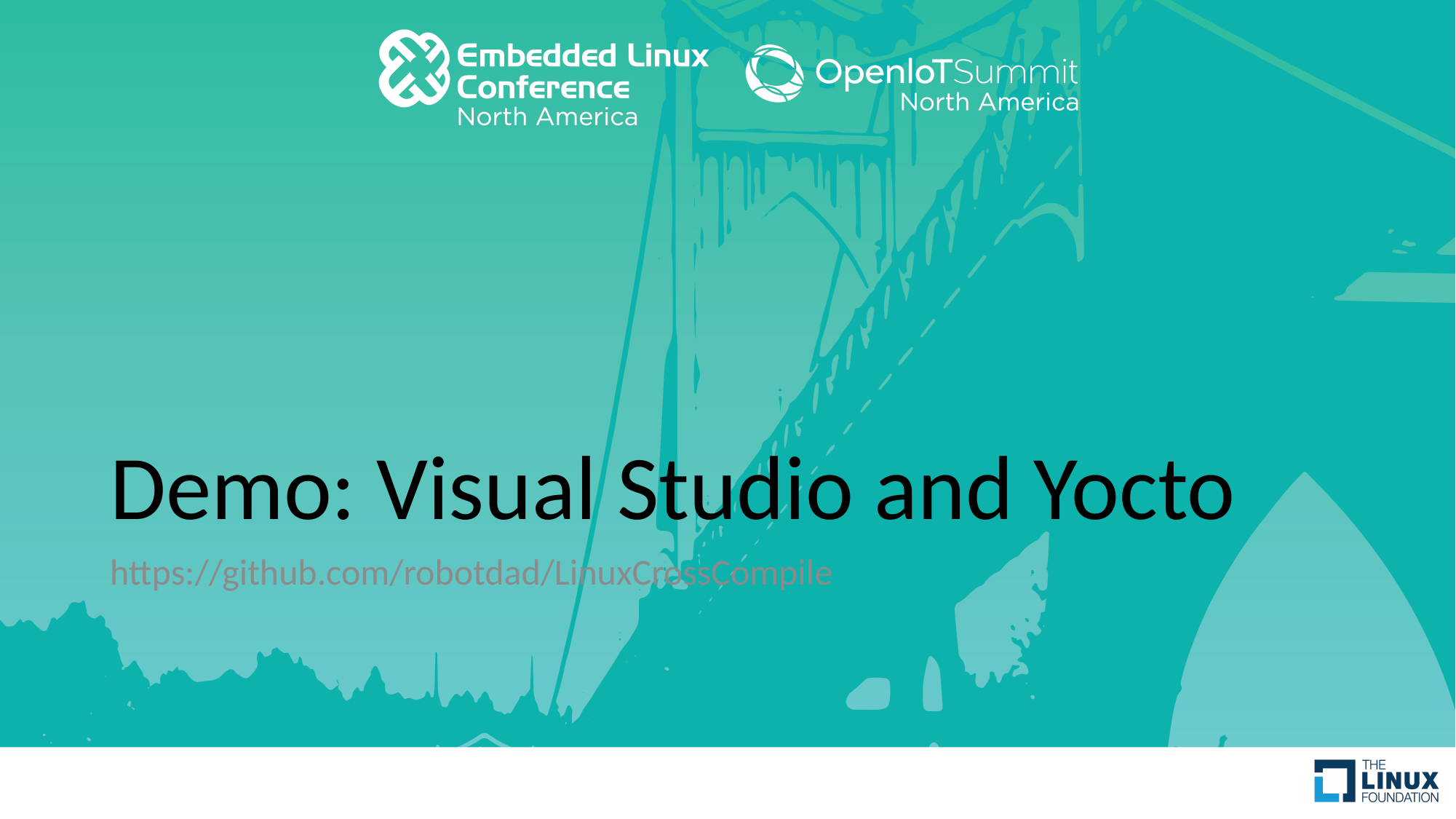

# Demo: Visual Studio and Yocto
https://github.com/robotdad/LinuxCrossCompile